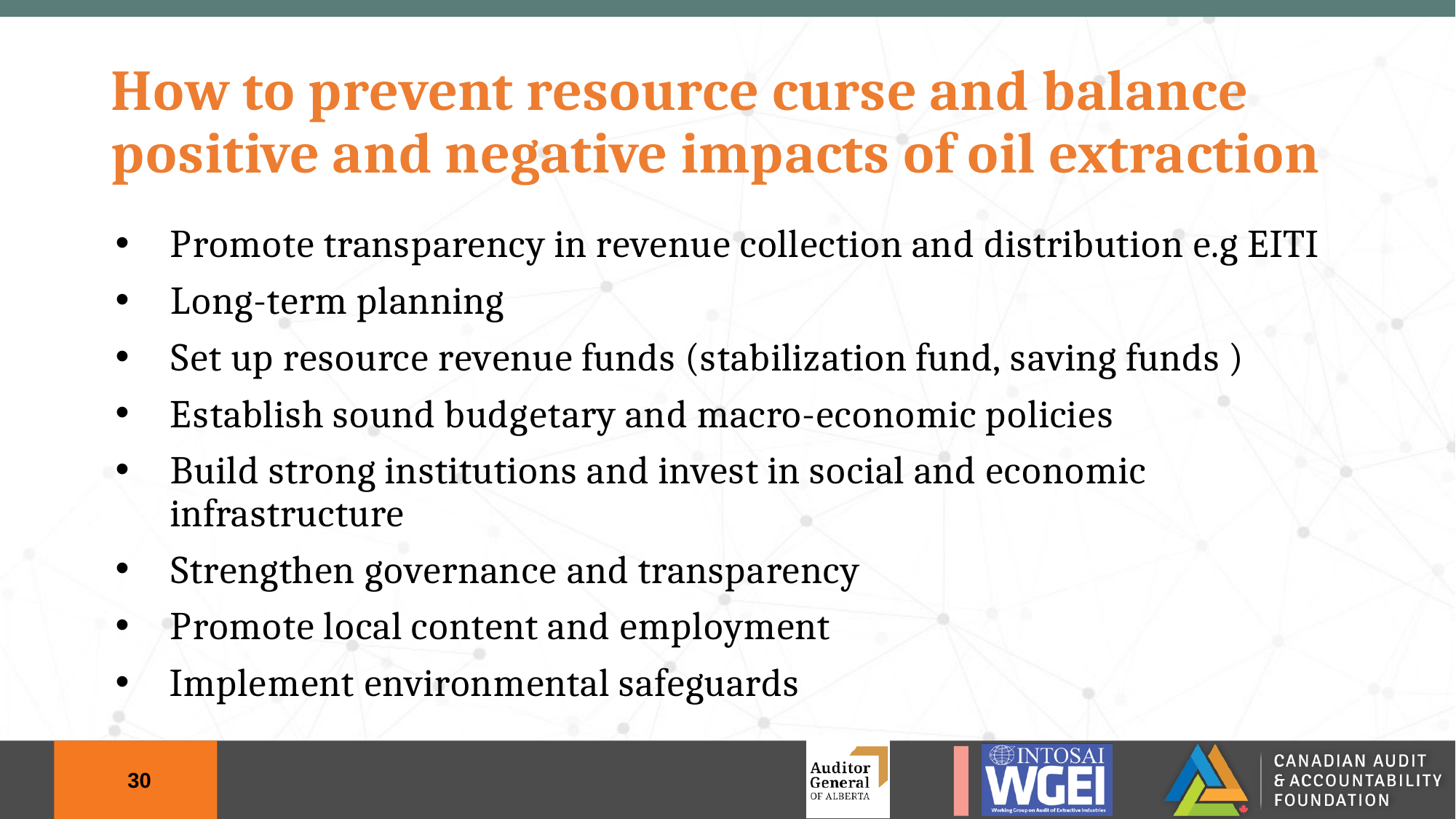

# How to prevent resource curse and balance positive and negative impacts of oil extraction
Promote transparency in revenue collection and distribution e.g EITI
Long-term planning
Set up resource revenue funds (stabilization fund, saving funds )
Establish sound budgetary and macro-economic policies
Build strong institutions and invest in social and economic infrastructure
Strengthen governance and transparency
Promote local content and employment
Implement environmental safeguards